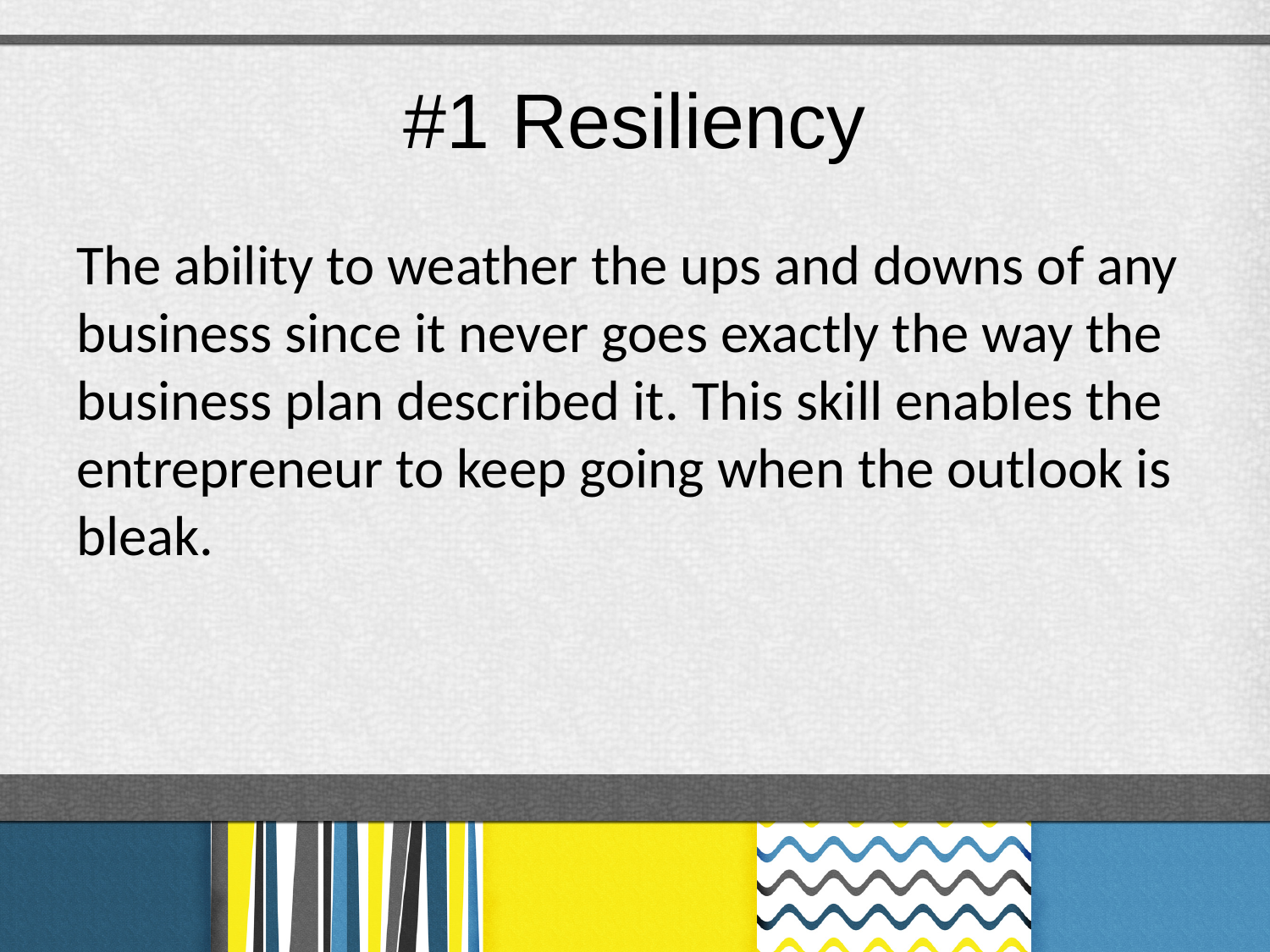

# #1 Resiliency
The ability to weather the ups and downs of any business since it never goes exactly the way the business plan described it. This skill enables the entrepreneur to keep going when the outlook is bleak.